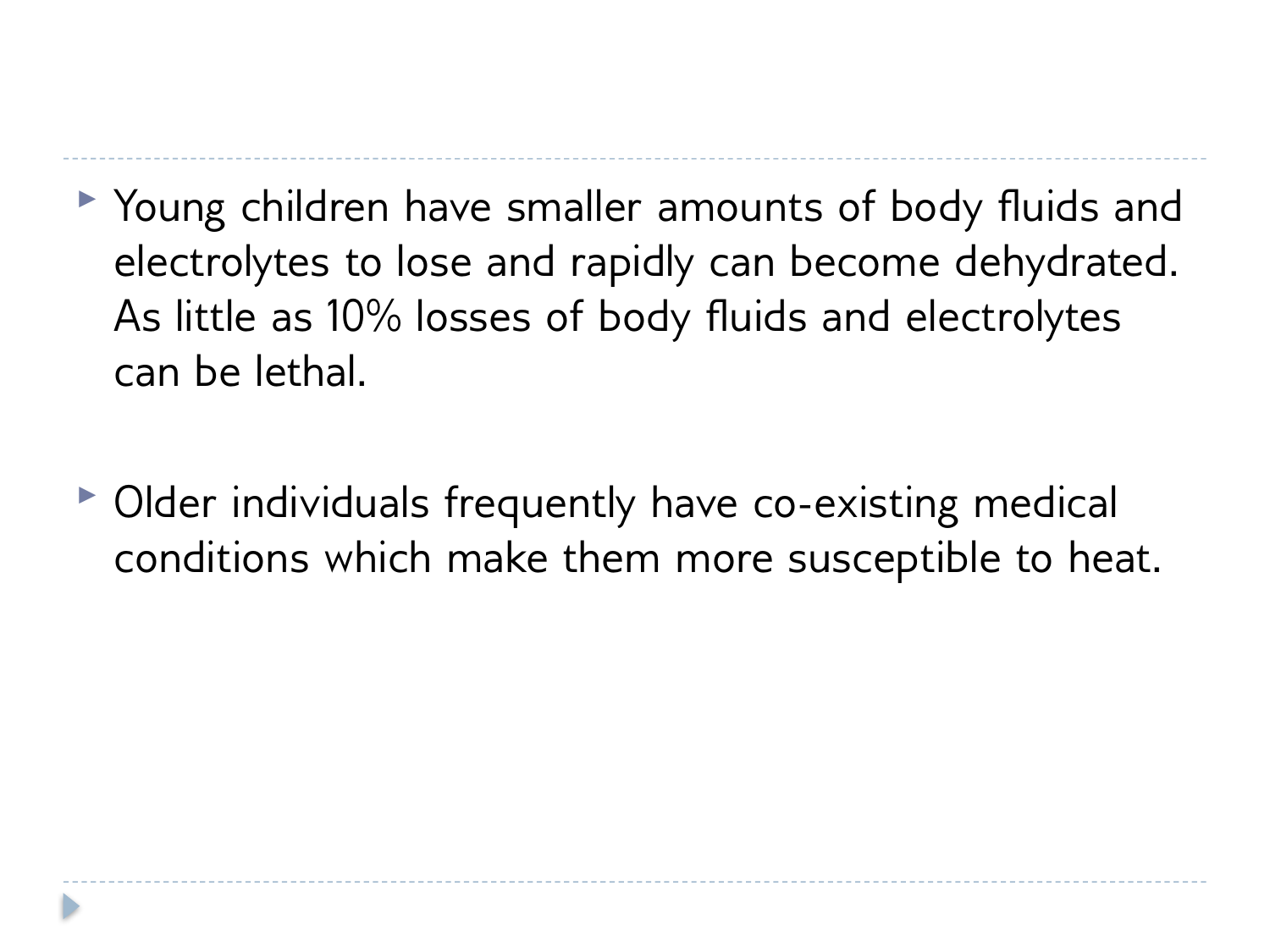

#
Young children have smaller amounts of body fluids and electrolytes to lose and rapidly can become dehydrated. As little as 10% losses of body fluids and electrolytes can be lethal.

Older individuals frequently have co-existing medical conditions which make them more susceptible to heat.